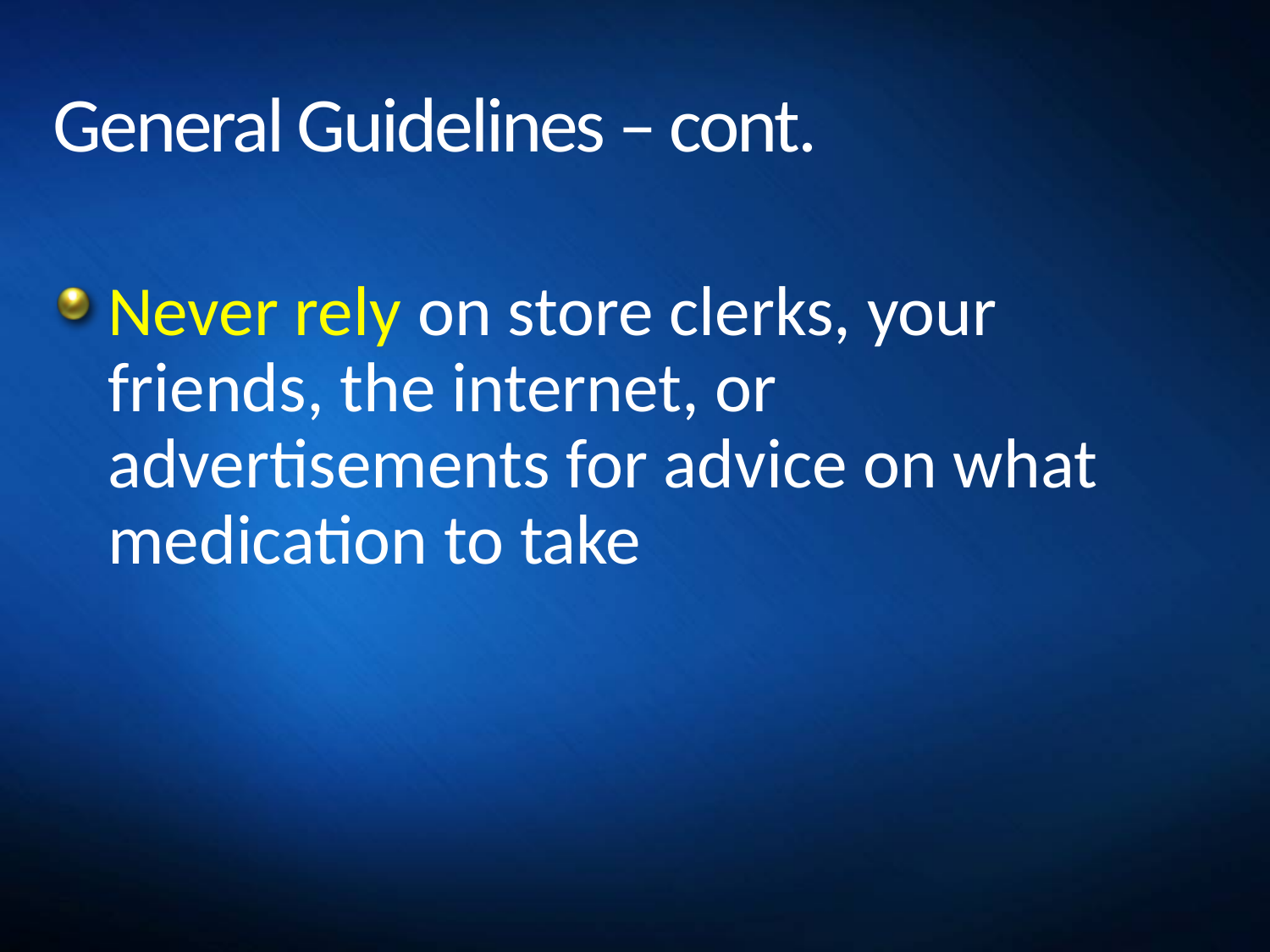

# General Guidelines – cont.
Never rely on store clerks, your friends, the internet, or advertisements for advice on what medication to take